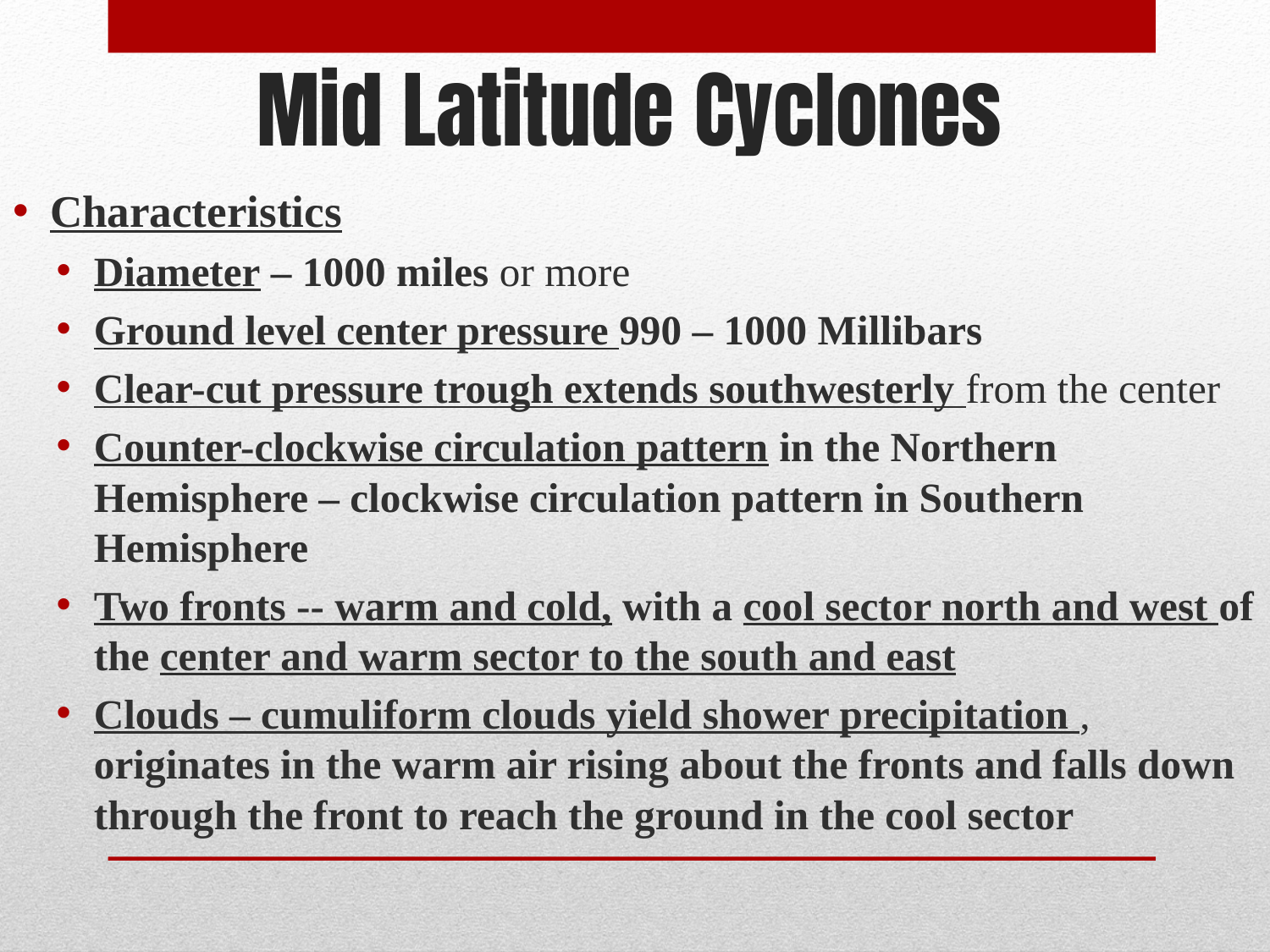

Mid Latitude Cyclones
Characteristics
Diameter – 1000 miles or more
Ground level center pressure 990 – 1000 Millibars
Clear-cut pressure trough extends southwesterly from the center
Counter-clockwise circulation pattern in the Northern Hemisphere – clockwise circulation pattern in Southern Hemisphere
Two fronts -- warm and cold, with a cool sector north and west of the center and warm sector to the south and east
Clouds – cumuliform clouds yield shower precipitation , originates in the warm air rising about the fronts and falls down through the front to reach the ground in the cool sector